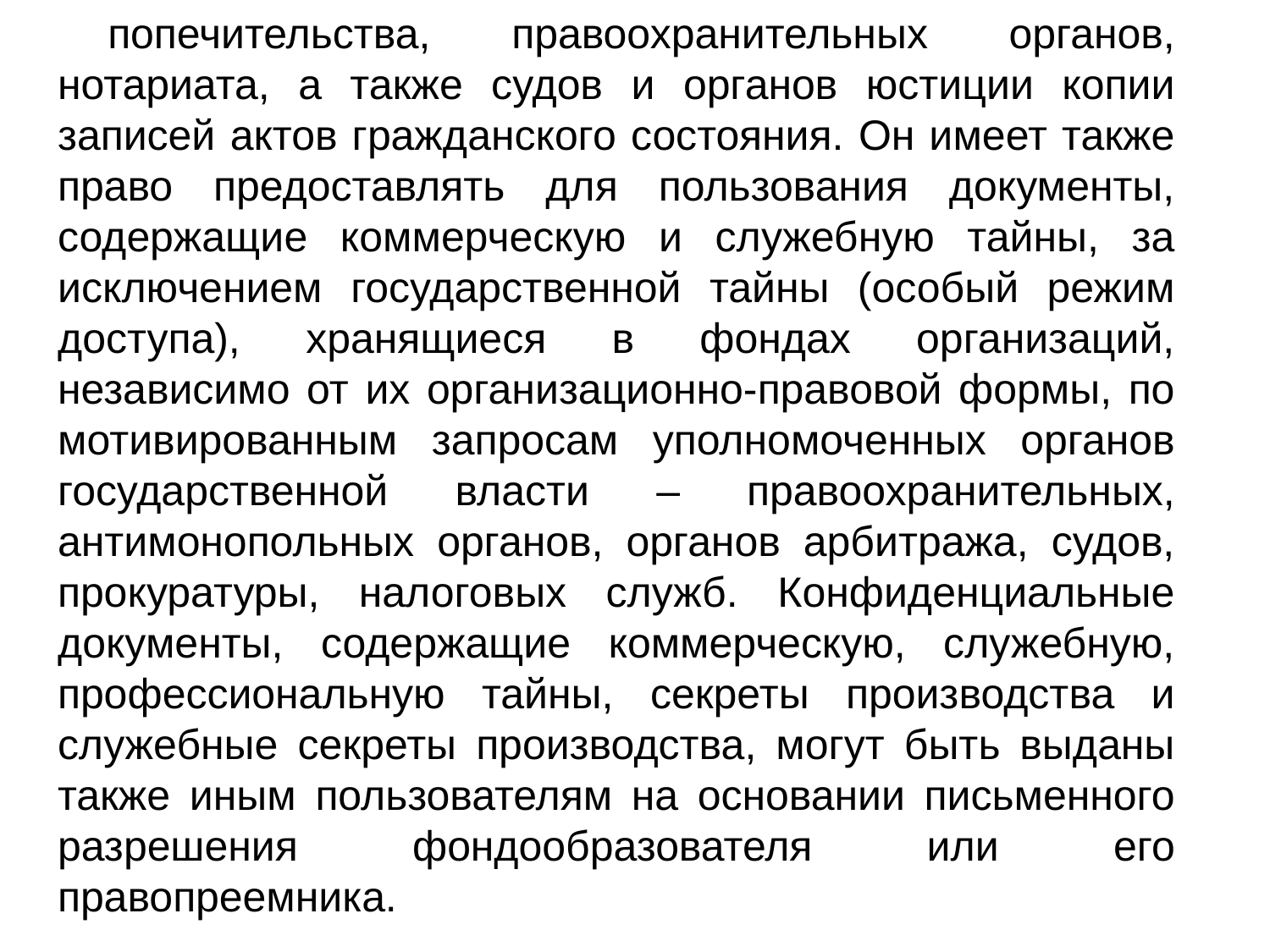

попечительства, правоохранительных органов, нотариата, а также судов и органов юстиции копии записей актов гражданского состояния. Он имеет также право предоставлять для пользования документы, содержащие коммерческую и служебную тайны, за исключением государственной тайны (особый режим доступа), хранящиеся в фондах организаций, независимо от их организационно-правовой формы, по мотивированным запросам уполномоченных органов государственной власти – правоохранительных, антимонопольных органов, органов арбитража, судов, прокуратуры, налоговых служб. Конфиденциальные документы, содержащие коммерческую, служебную, профессиональную тайны, секреты производства и служебные секреты производства, могут быть выданы также иным пользователям на основании письменного разрешения фондообразователя или его правопреемника.